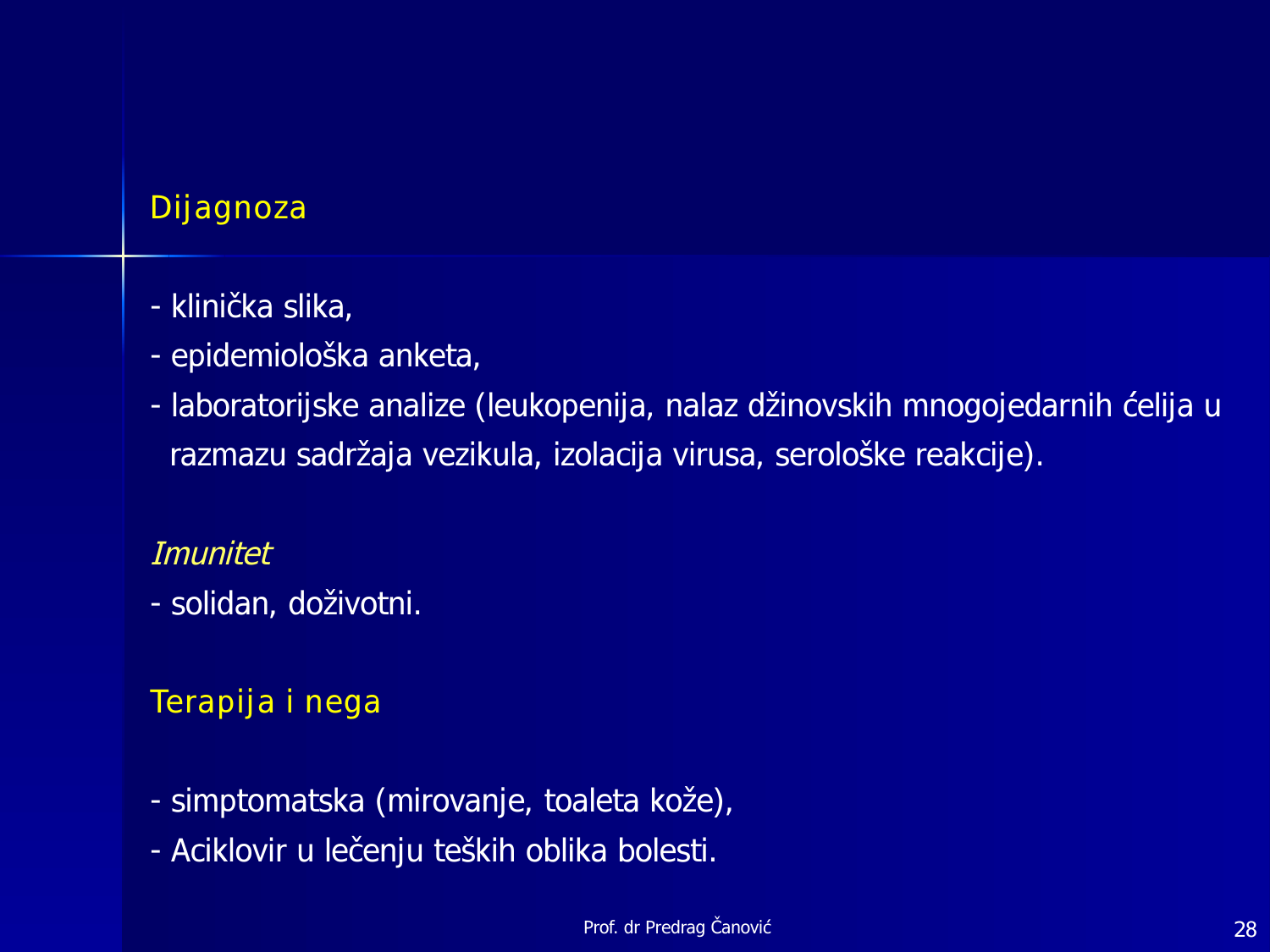

Dijagnoza

- klinička slika,
- epidemiološka anketa,
- laboratorijske analize (leukopenija, nalaz džinovskih mnogojedarnih ćelija u
  razmazu sadržaja vezikula, izolacija virusa, serološke reakcije).

Imunitet
- solidan, doživotni.

Terapija i nega

- simptomatska (mirovanje, toaleta kože),
- Aciklovir u lečenju teških oblika bolesti.
Prof. dr Predrag Čanović
28